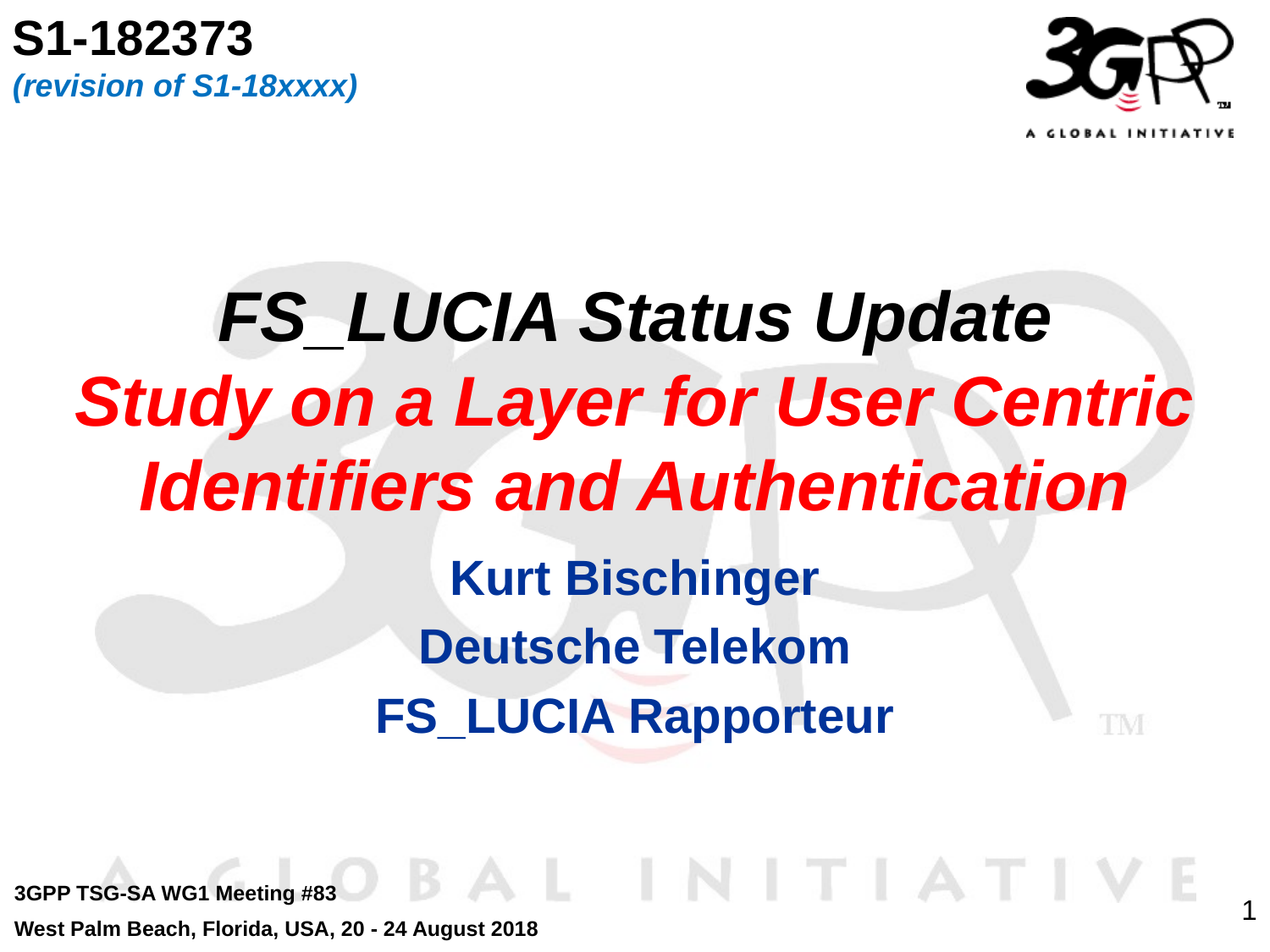

S1-182373
(revision of S1-18xxxx)
# FS_LUCIA Status Update Study on a Layer for User Centric Identifiers and Authentication
Kurt Bischinger
Deutsche Telekom
FS_LUCIA Rapporteur
3GPP TSG-SA WG1 Meeting #83
West Palm Beach, Florida, USA, 20 - 24 August 2018
1